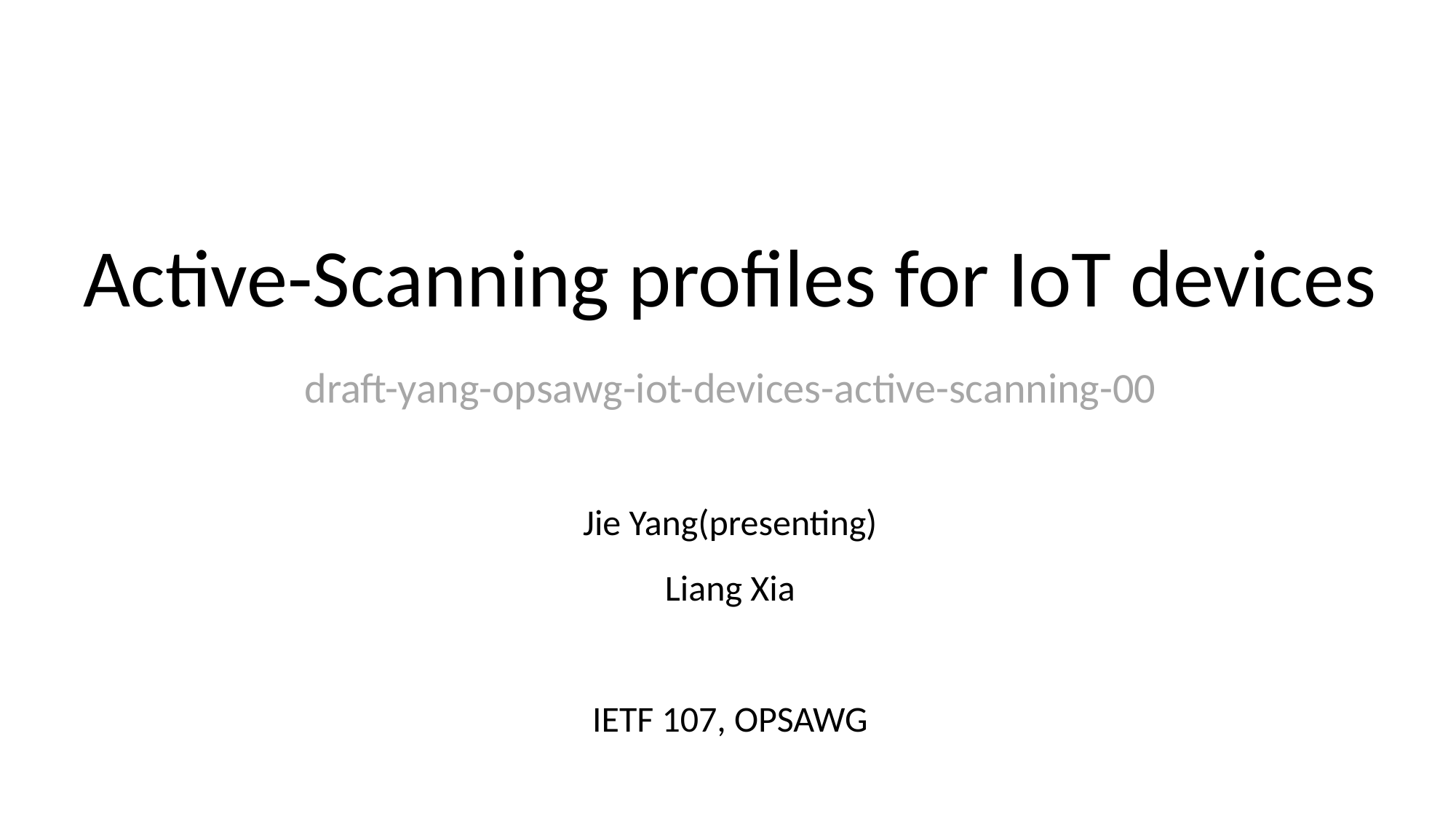

# Active-Scanning profiles for IoT devices
draft-yang-opsawg-iot-devices-active-scanning-00

Jie Yang(presenting)
Liang Xia

IETF 107, OPSAWG